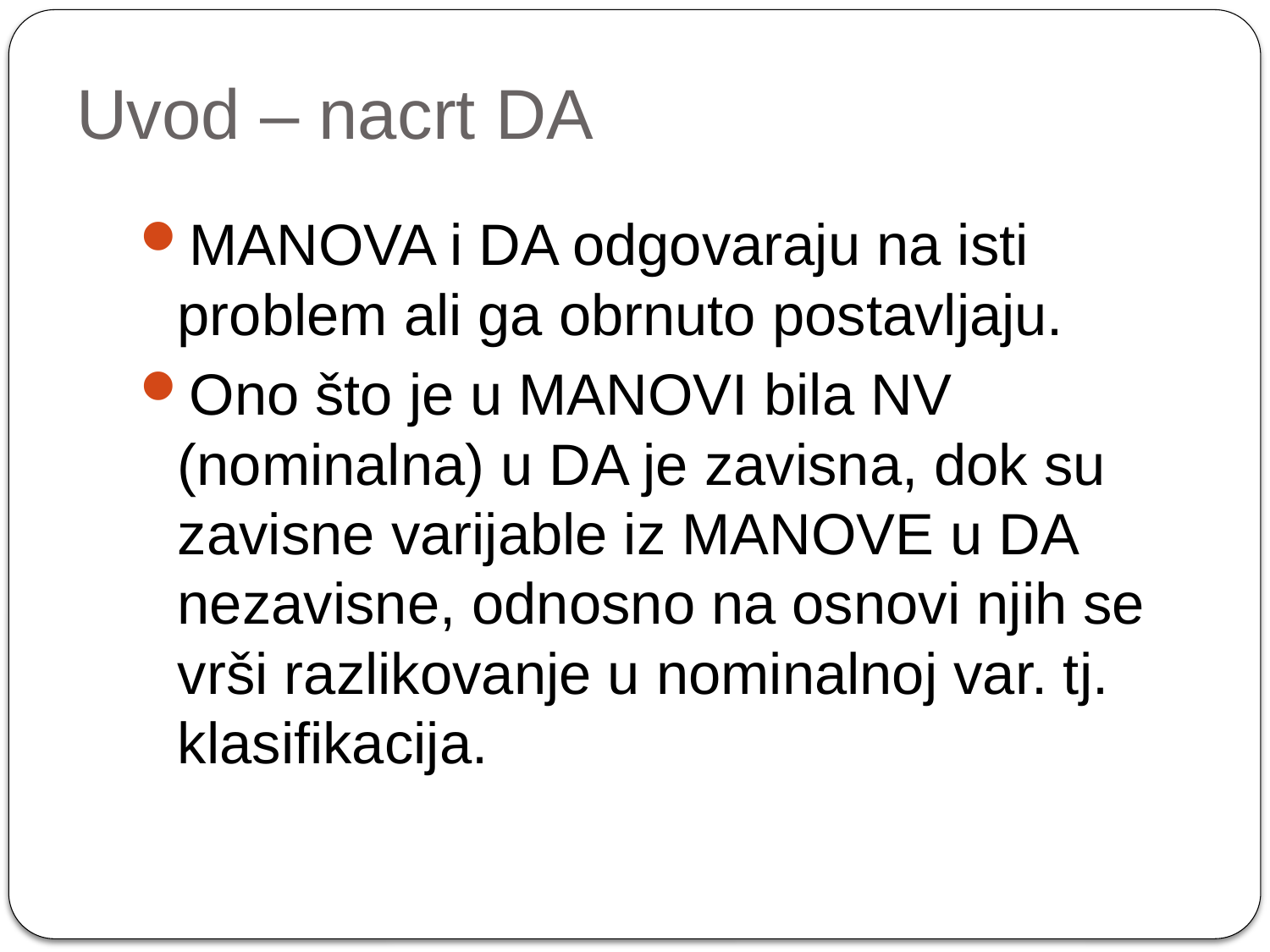

# Uvod – nacrt DA
MANOVA i DA odgovaraju na isti problem ali ga obrnuto postavljaju.
Ono što je u MANOVI bila NV (nominalna) u DA je zavisna, dok su zavisne varijable iz MANOVE u DA nezavisne, odnosno na osnovi njih se vrši razlikovanje u nominalnoj var. tj. klasifikacija.